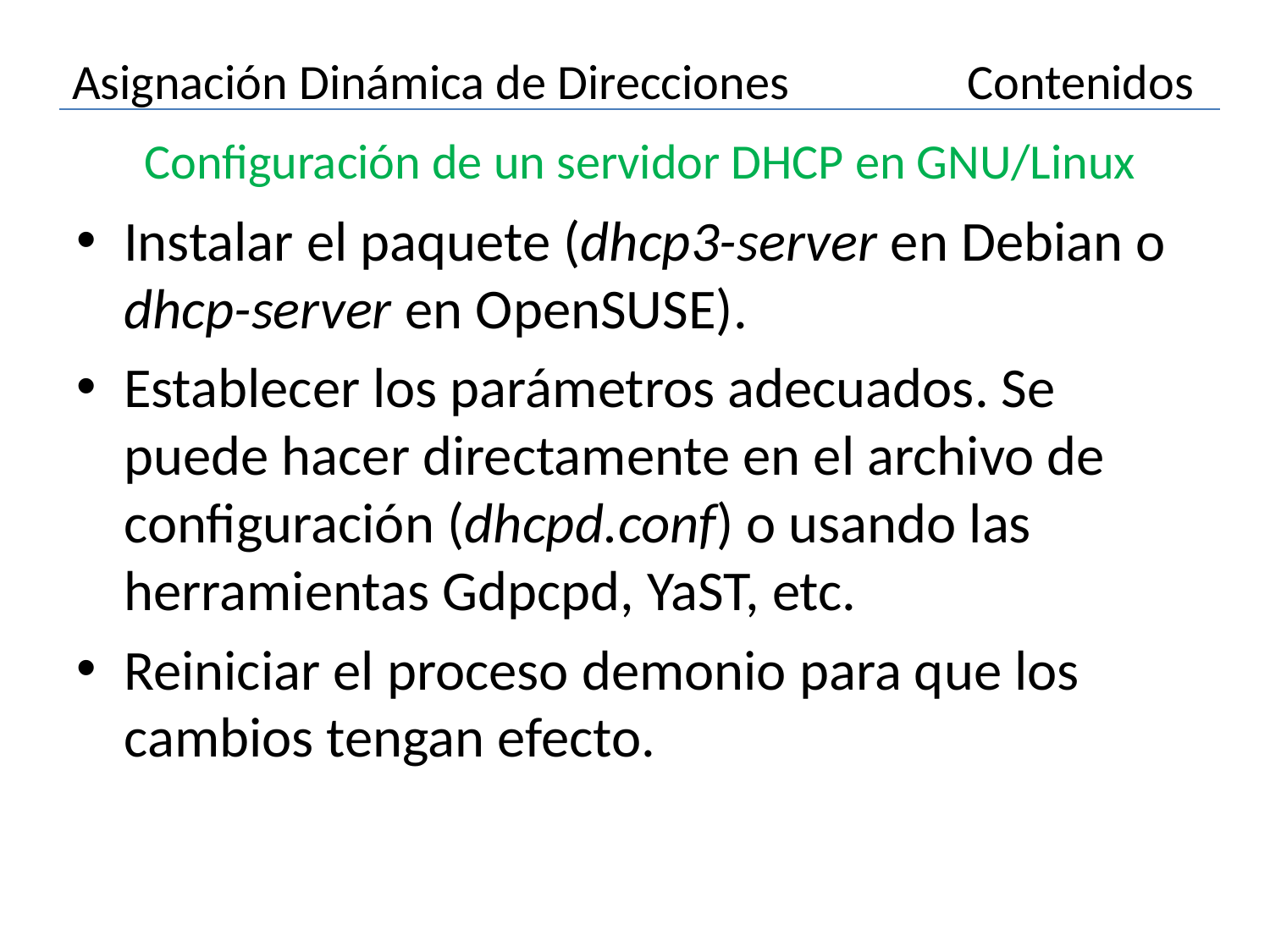

Asignación Dinámica de Direcciones
Contenidos
# Configuración de un servidor DHCP en GNU/Linux
Instalar el paquete (dhcp3-server en Debian o dhcp-server en OpenSUSE).
Establecer los parámetros adecuados. Se puede hacer directamente en el archivo de configuración (dhcpd.conf) o usando las herramientas Gdpcpd, YaST, etc.
Reiniciar el proceso demonio para que los cambios tengan efecto.